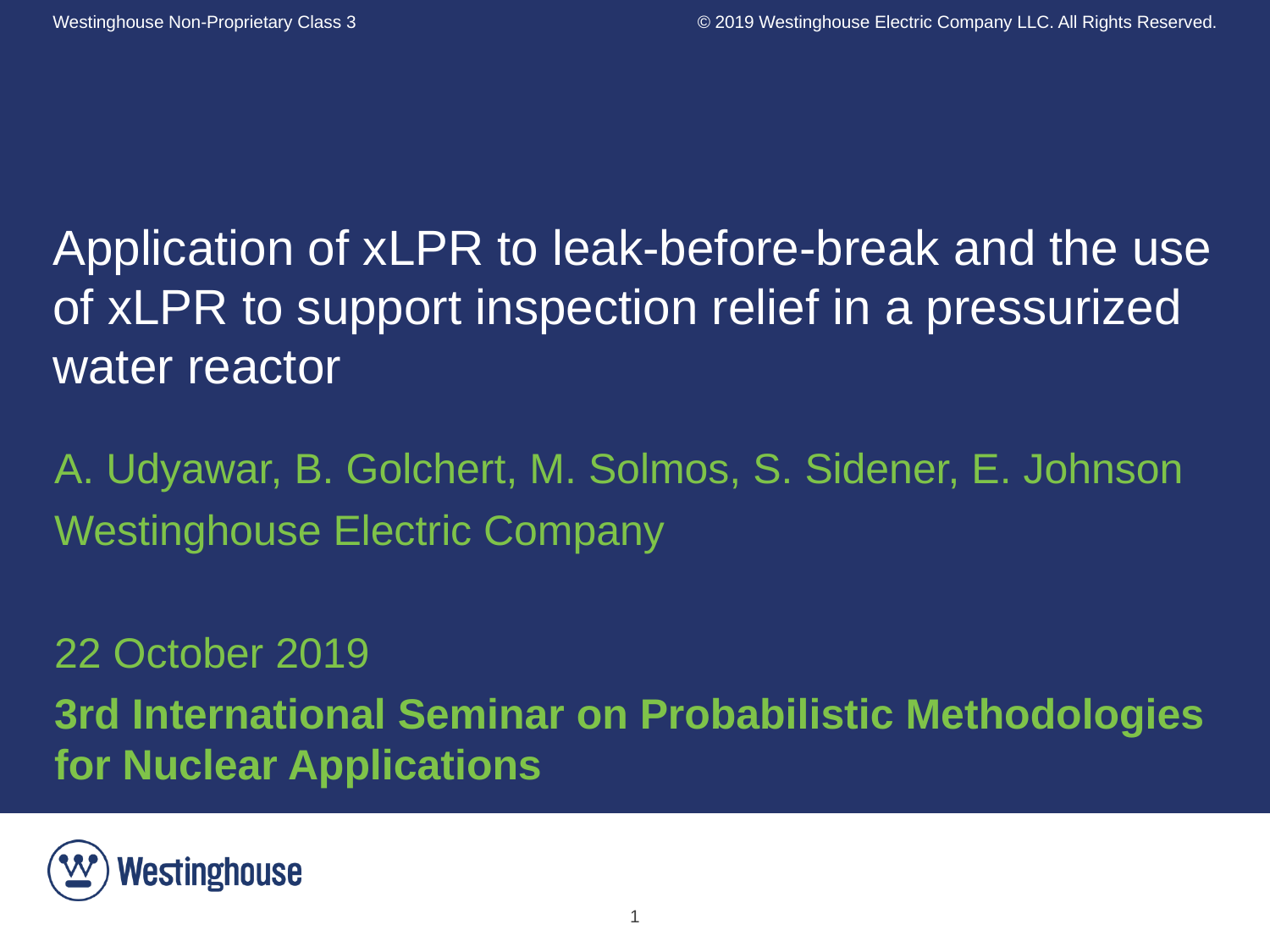

Application of xLPR to leak-before-break and the use of xLPR to support inspection relief in a pressurized water reactor

A. Udyawar, B. Golchert, M. Solmos, S. Sidener, E. Johnson
Westinghouse Electric Company

22 October 2019
3rd International Seminar on Probabilistic Methodologies for Nuclear Applications